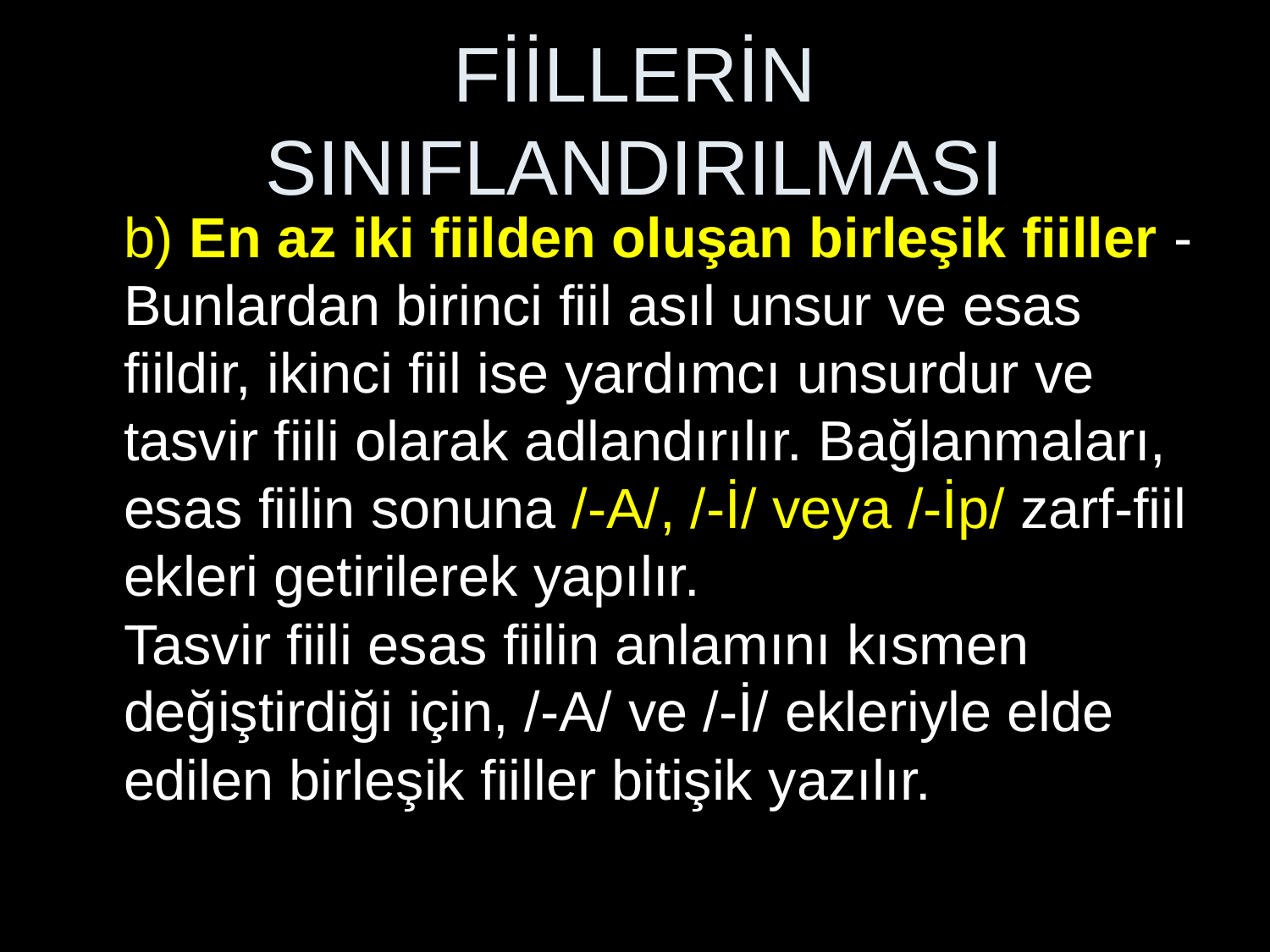

# FİİLLERİN SINIFLANDIRILMASI
b) En az iki fiilden oluşan birleşik fiiller - Bunlardan birinci fiil asıl unsur ve esas fiildir, ikinci fiil ise yardımcı unsurdur ve tasvir fiili olarak adlandırılır. Bağlanmaları, esas fiilin sonuna /-А/, /-İ/ veya /-İp/ zarf-fiil ekleri getirilerek yapılır.
Tasvir fiili esas fiilin anlamını kısmen değiştirdiği için, /-А/ ve /-İ/ ekleriyle elde edilen birleşik fiiller bitişik yazılır.